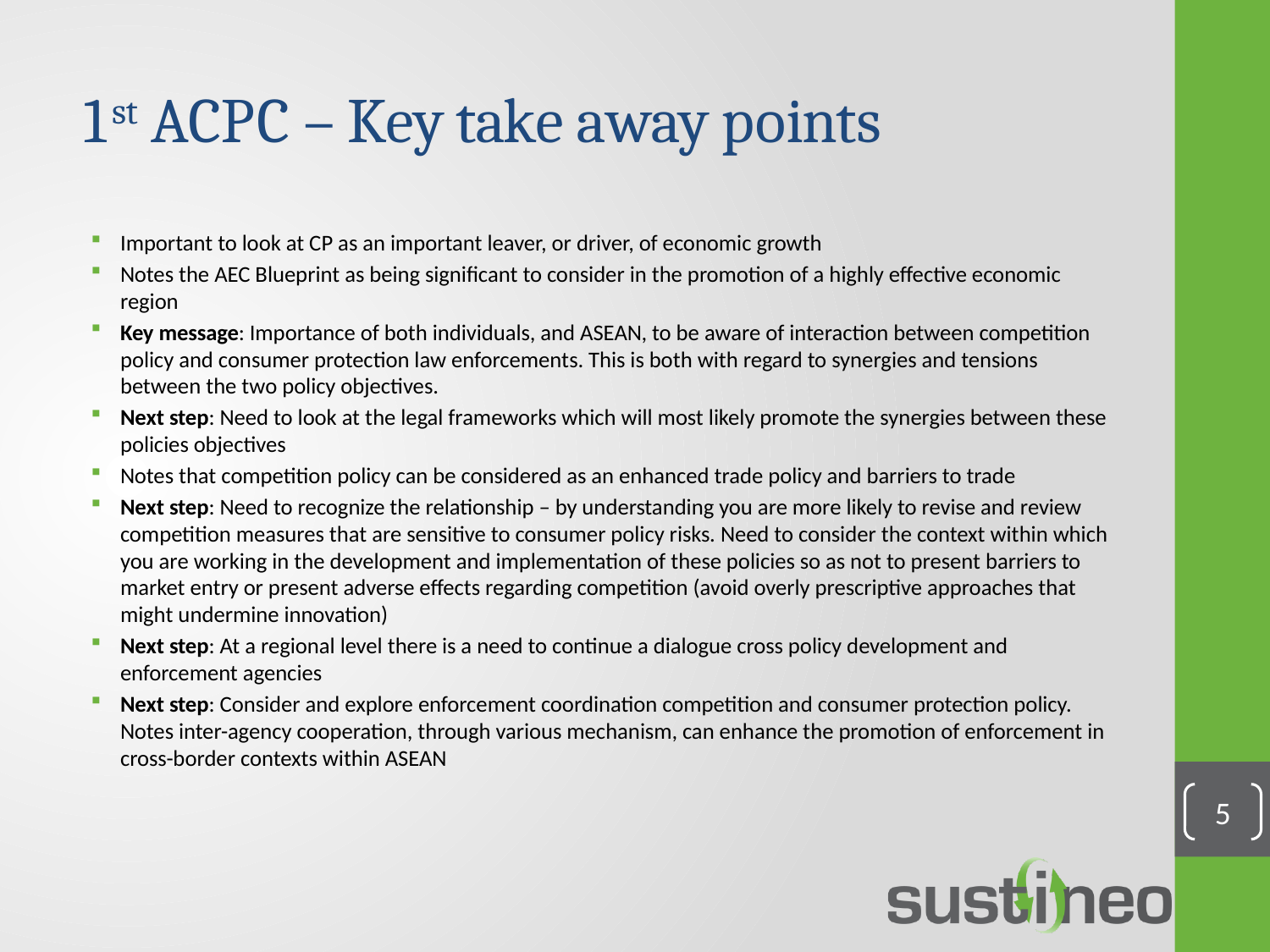

# 1st ACPC – Key take away points
Important to look at CP as an important leaver, or driver, of economic growth
Notes the AEC Blueprint as being significant to consider in the promotion of a highly effective economic region
Key message: Importance of both individuals, and ASEAN, to be aware of interaction between competition policy and consumer protection law enforcements. This is both with regard to synergies and tensions between the two policy objectives.
Next step: Need to look at the legal frameworks which will most likely promote the synergies between these policies objectives
Notes that competition policy can be considered as an enhanced trade policy and barriers to trade
Next step: Need to recognize the relationship – by understanding you are more likely to revise and review competition measures that are sensitive to consumer policy risks. Need to consider the context within which you are working in the development and implementation of these policies so as not to present barriers to market entry or present adverse effects regarding competition (avoid overly prescriptive approaches that might undermine innovation)
Next step: At a regional level there is a need to continue a dialogue cross policy development and enforcement agencies
Next step: Consider and explore enforcement coordination competition and consumer protection policy. Notes inter-agency cooperation, through various mechanism, can enhance the promotion of enforcement in cross-border contexts within ASEAN

5